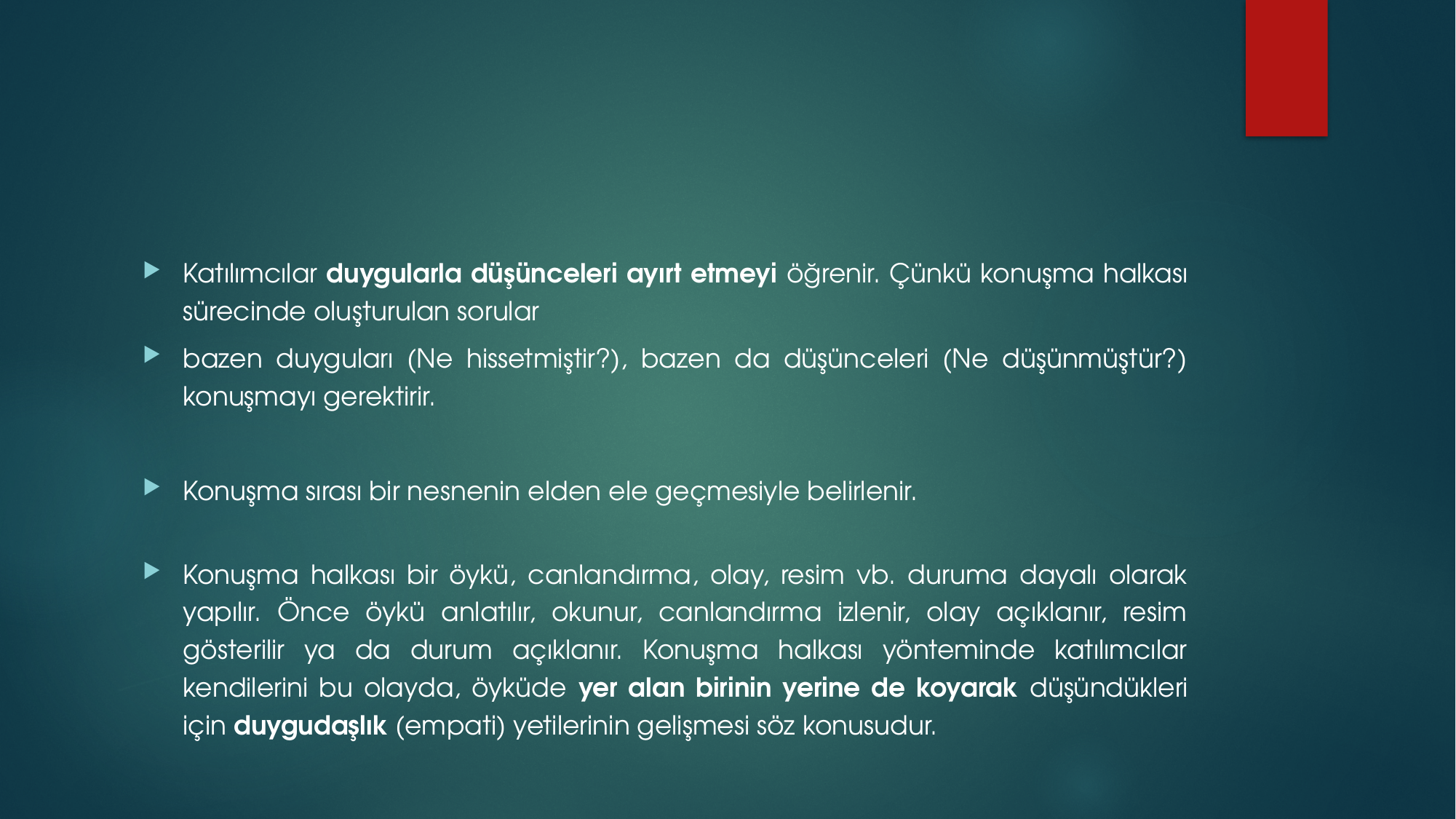

#
Katılımcılar duygularla düşünceleri ayırt etmeyi öğrenir. Çünkü konuşma halkası sürecinde oluşturulan sorular
bazen duyguları (Ne hissetmiştir?), bazen da düşünceleri (Ne düşünmüştür?) konuşmayı gerektirir.

Konuşma sırası bir nesnenin elden ele geçmesiyle belirlenir.

Konuşma halkası bir öykü, canlandırma, olay, resim vb. duruma dayalı olarak yapılır. Önce öykü anlatılır, okunur, canlandırma izlenir, olay açıklanır, resim gösterilir ya da durum açıklanır. Konuşma halkası yönteminde katılımcılar kendilerini bu olayda, öyküde yer alan birinin yerine de koyarak düşündükleri için duygudaşlık (empati) yetilerinin gelişmesi söz konusudur.